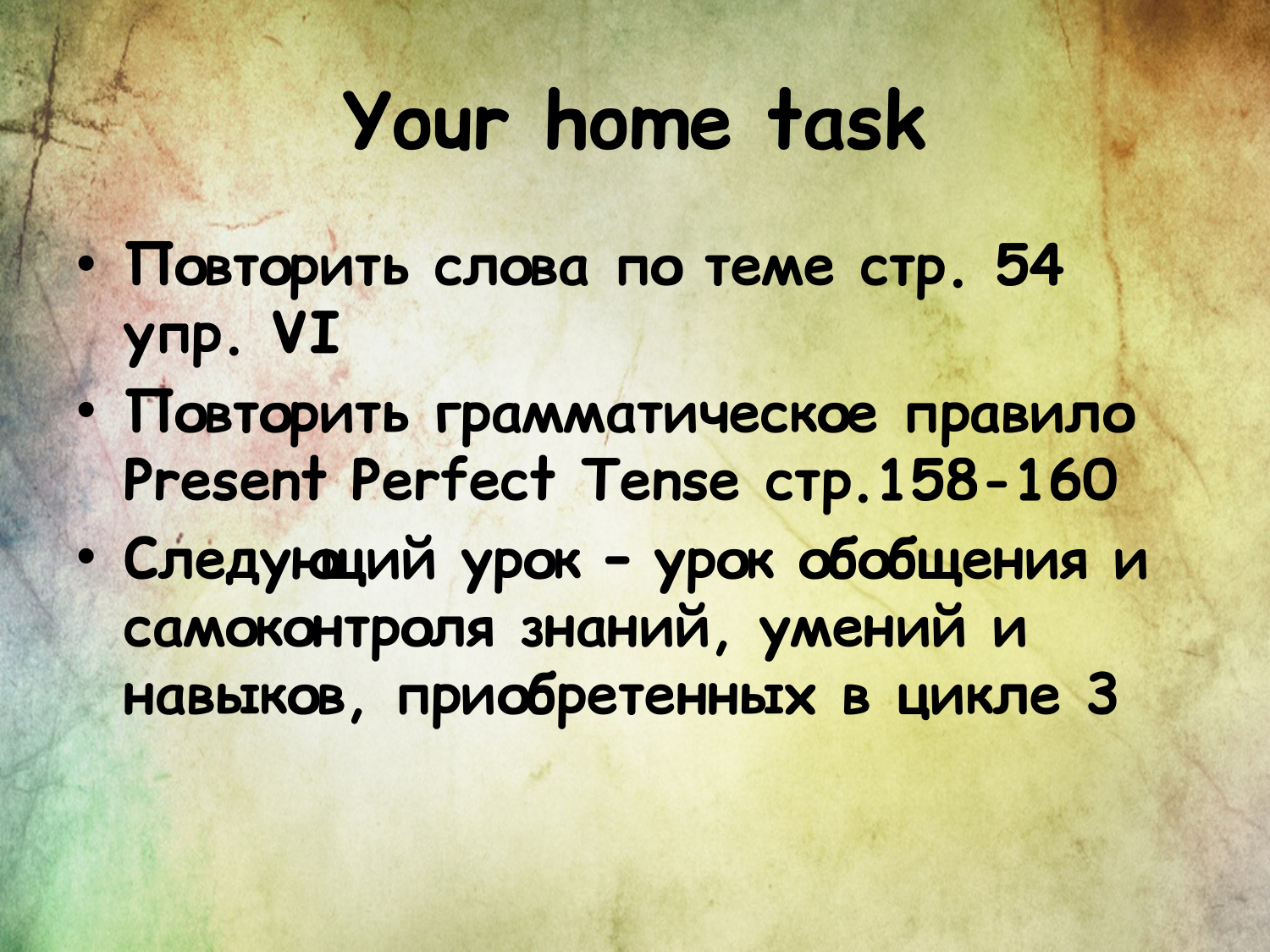

# Your home task
Повторить слова по теме стр. 54 упр. VI
Повторить грамматическое правило Present Perfect Tense стр.158-160
Следующий урок – урок обобщения и самоконтроля знаний, умений и навыков, приобретенных в цикле 3